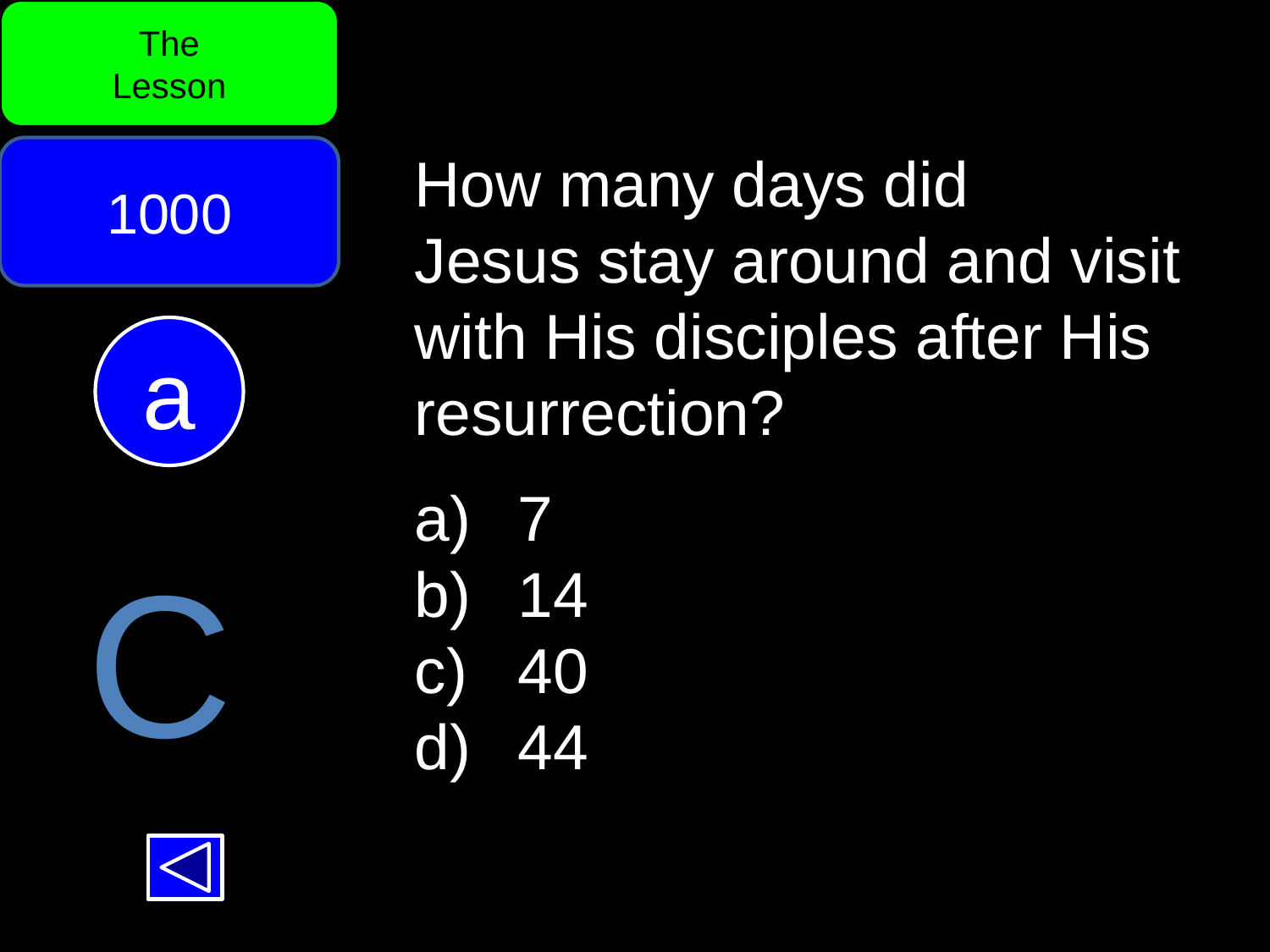

The
Lesson
1000
How many days did
Jesus stay around and visit with His disciples after His
resurrection?

7
14
40
44
a
C